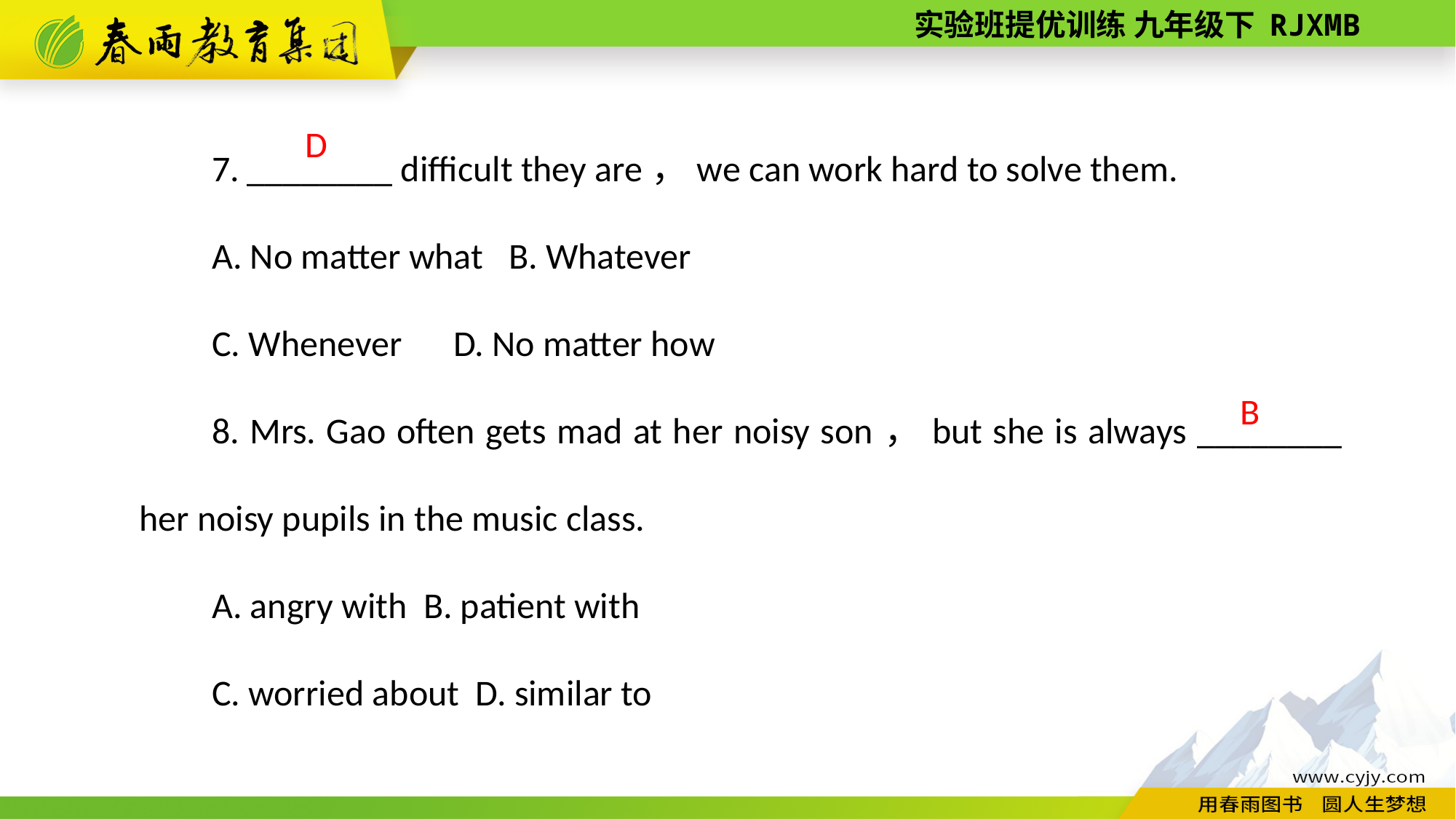

7. ________ difficult they are，we can work hard to solve them.
A. No matter what    B. Whatever
C. Whenever          D. No matter how
8. Mrs. Gao often gets mad at her noisy son，but she is always ________ her noisy pupils in the music class.
A. angry with  B. patient with
C. worried about  D. similar to
D
B